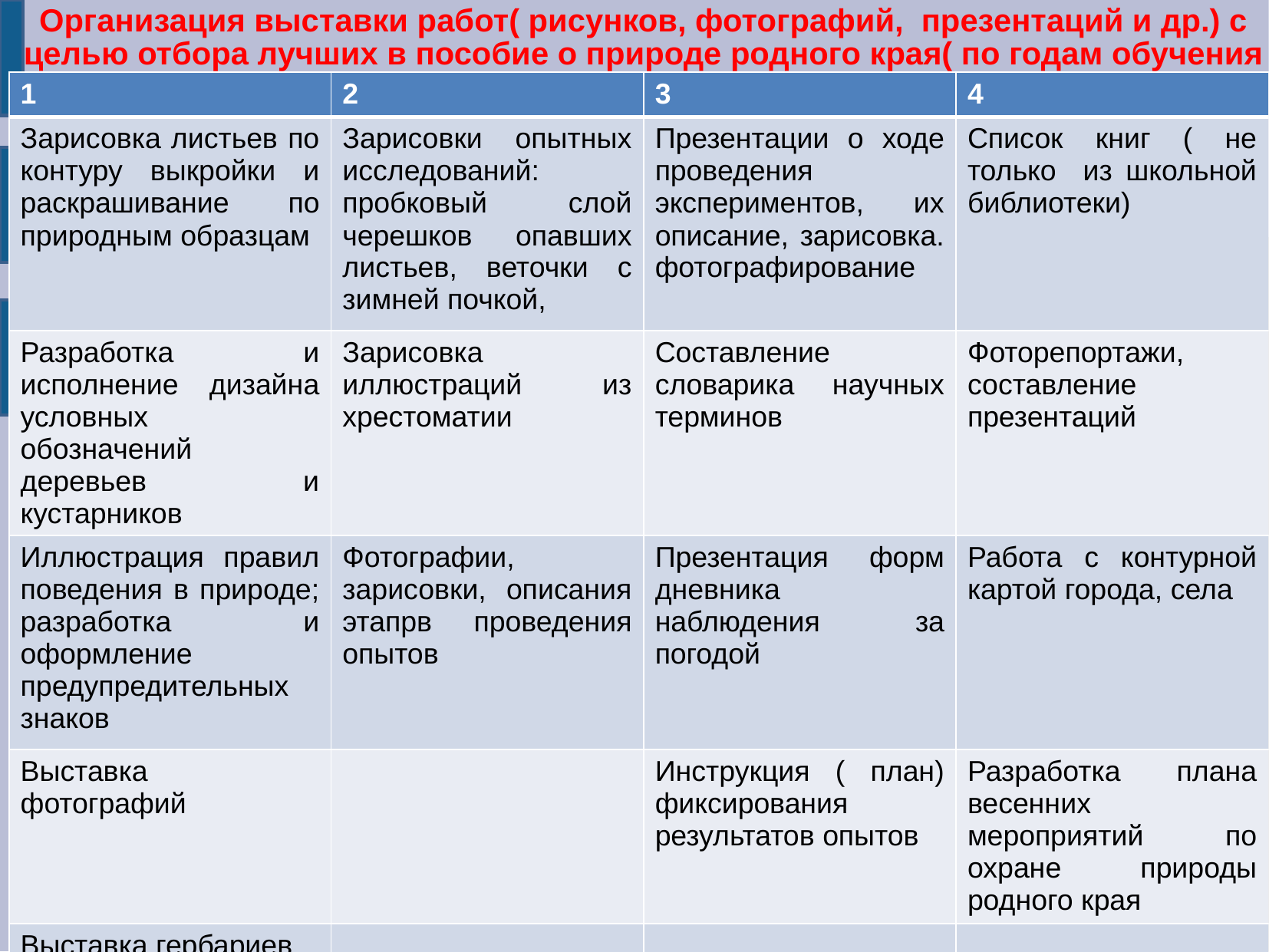

# Организация выставки работ( рисунков, фотографий,  презентаций и др.) с целью отбора лучших в пособие о природе родного края( по годам обучения
| 1 | 2 | 3 | 4 |
| --- | --- | --- | --- |
| Зарисовка листьев по контуру выкройки и раскрашивание по природным образцам | Зарисовки опытных исследований: пробковый слой черешков опавших листьев, веточки с зимней почкой, | Презентации о ходе проведения экспериментов, их описание, зарисовка. фотографирование | Список книг ( не только из школьной библиотеки) |
| Разработка и исполнение дизайна условных обозначений деревьев и кустарников | Зарисовка иллюстраций из хрестоматии | Составление словарика научных терминов | Фоторепортажи, составление презентаций |
| Иллюстрация правил поведения в природе; разработка и оформление предупредительных знаков | Фотографии, зарисовки, описания этапрв проведения опытов | Презентация форм дневника наблюдения за погодой | Работа с контурной картой города, села |
| Выставка фотографий |  | Инструкция ( план) фиксирования результатов опытов | Разработка плана весенних мероприятий по охране природы родного края |
| Выставка гербариев |  |  |  |